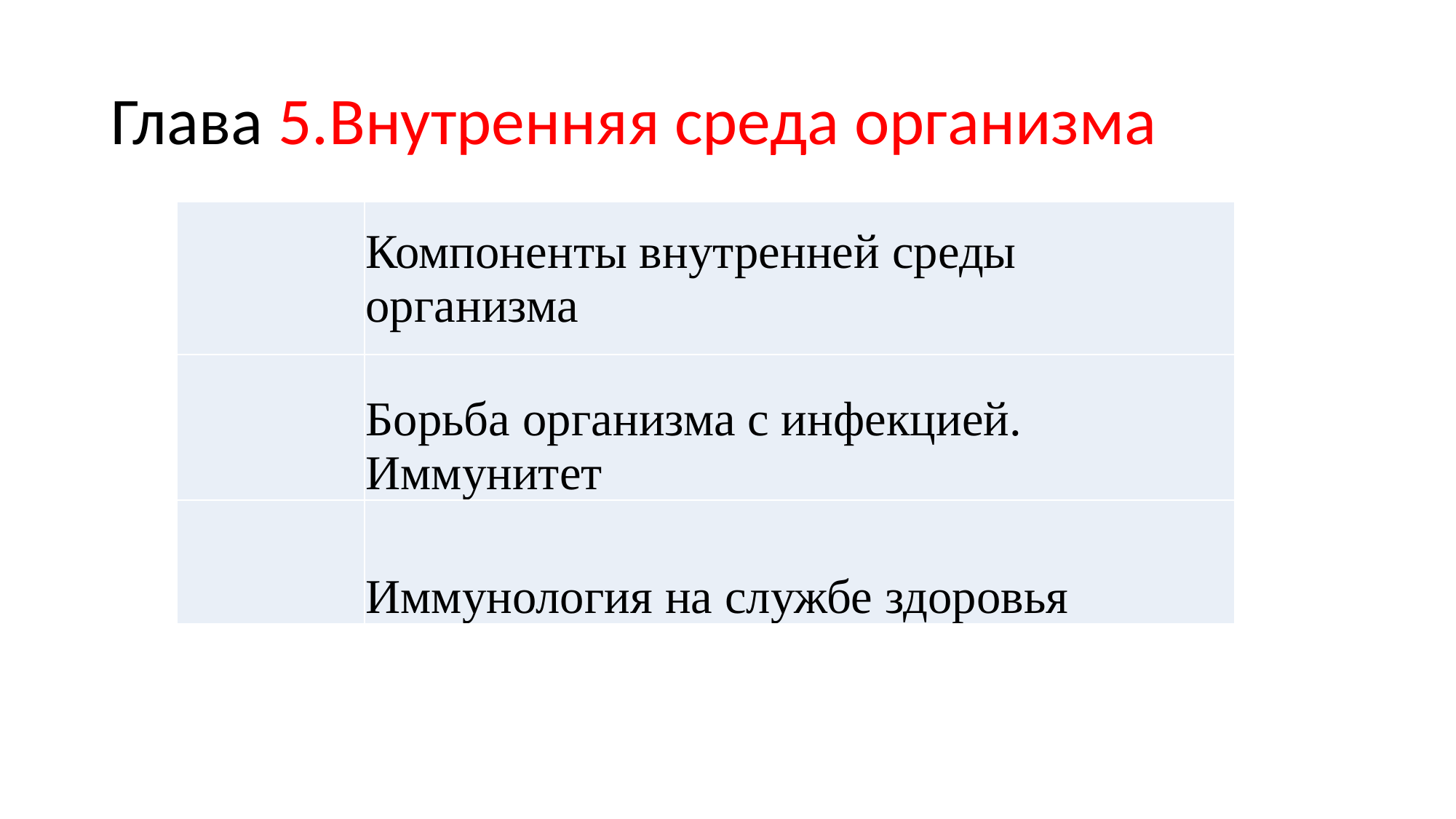

# Глава 5.Внутренняя среда организма
|  | Компоненты внутренней среды организма |
| --- | --- |
|  | Борьба организма с инфекцией. Иммунитет |
|  | Иммунология на службе здоровья |